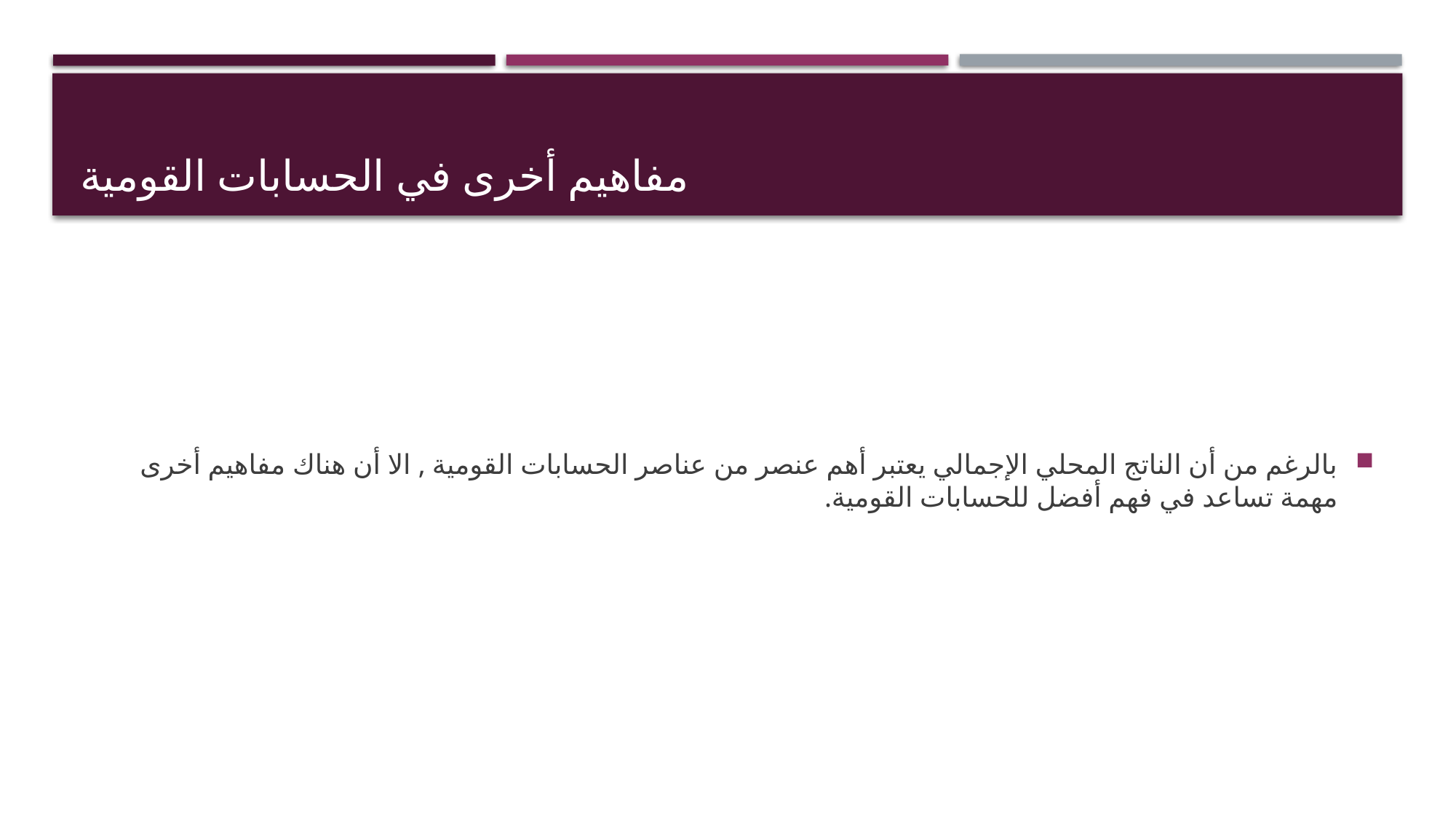

# مفاهيم أخرى في الحسابات القومية
بالرغم من أن الناتج المحلي الإجمالي يعتبر أهم عنصر من عناصر الحسابات القومية , الا أن هناك مفاهيم أخرى مهمة تساعد في فهم أفضل للحسابات القومية.